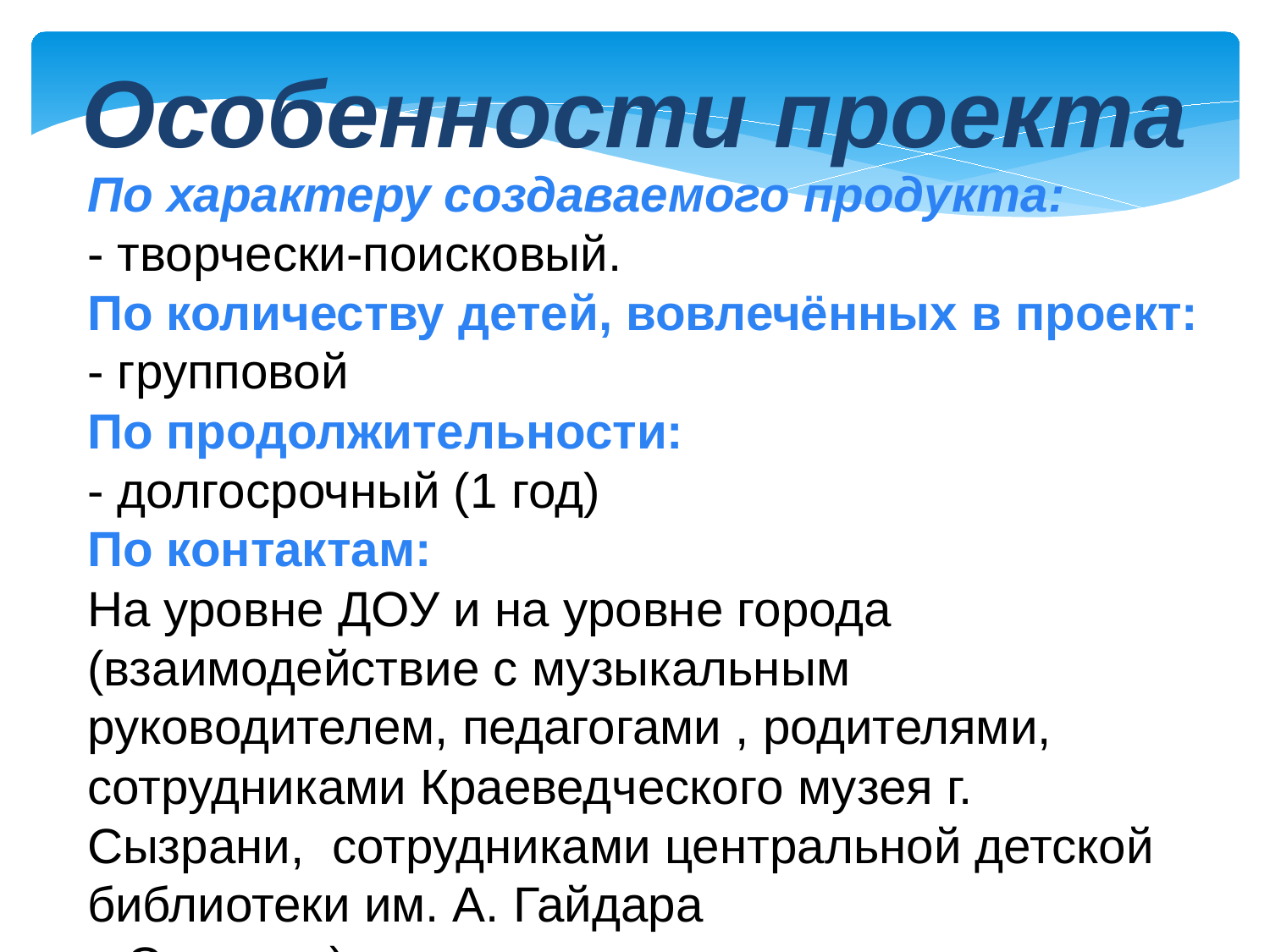

Особенности проекта
По характеру создаваемого продукта:
- творчески-поисковый.
По количеству детей, вовлечённых в проект:
- групповой
По продолжительности:
- долгосрочный (1 год)
По контактам:
На уровне ДОУ и на уровне города (взаимодействие с музыкальным руководителем, педагогами , родителями, сотрудниками Краеведческого музея г. Сызрани,  сотрудниками центральной детской библиотеки им. А. Гайдара
г. Сызрани).